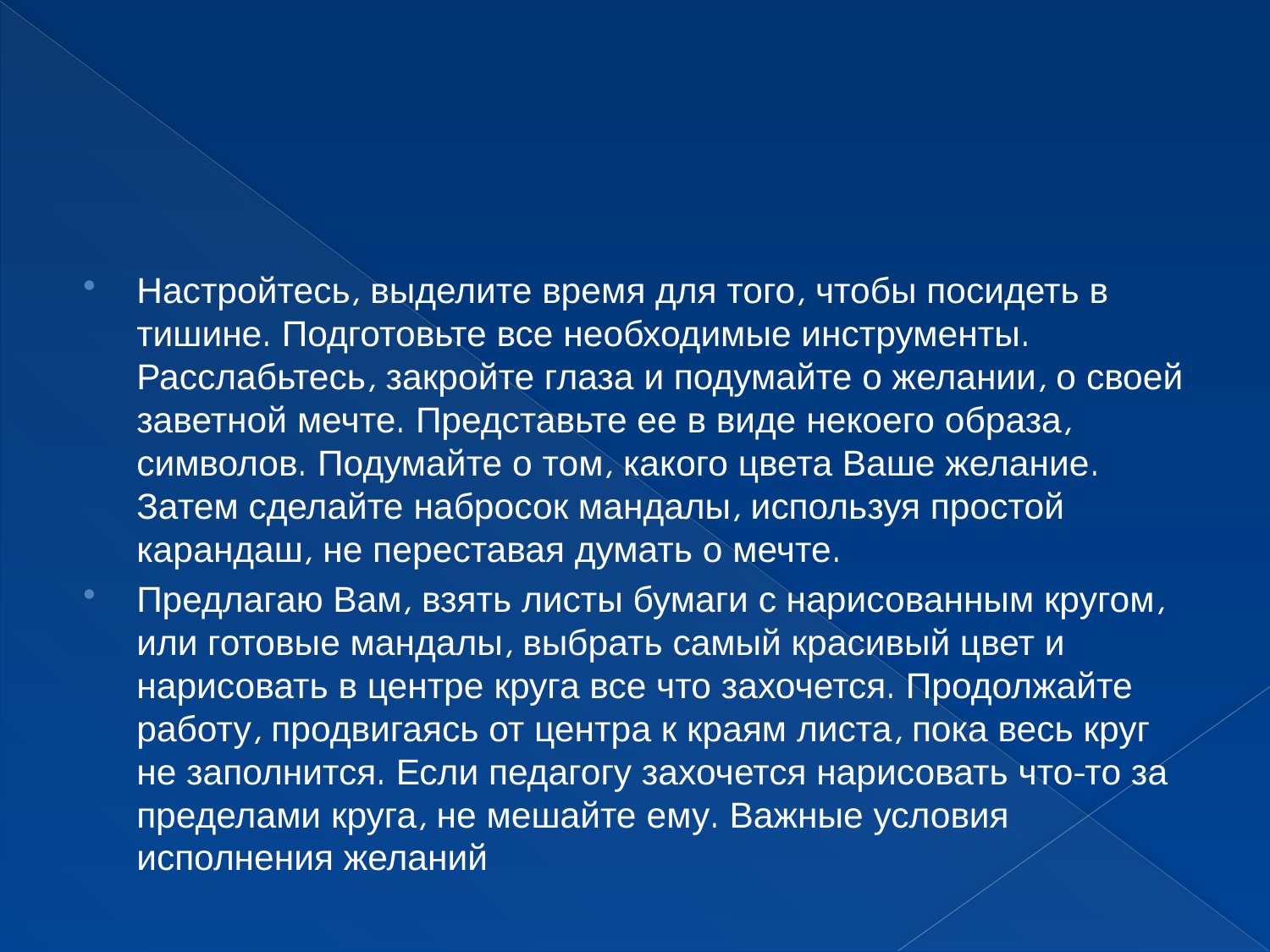

#
Настройтесь, выделите время для того, чтобы посидеть в тишине. Подготовьте все необходимые инструменты. Расслабьтесь, закройте глаза и подумайте о желании, о своей заветной мечте. Представьте ее в виде некоего образа, символов. Подумайте о том, какого цвета Ваше желание. Затем сделайте набросок мандалы, используя простой карандаш, не переставая думать о мечте.
Предлагаю Вам, взять листы бумаги с нарисованным кругом, или готовые мандалы, выбрать самый красивый цвет и нарисовать в центре круга все что захочется. Продолжайте работу, продвигаясь от центра к краям листа, пока весь круг не заполнится. Если педагогу захочется нарисовать что-то за пределами круга, не мешайте ему. Важные условия исполнения желаний